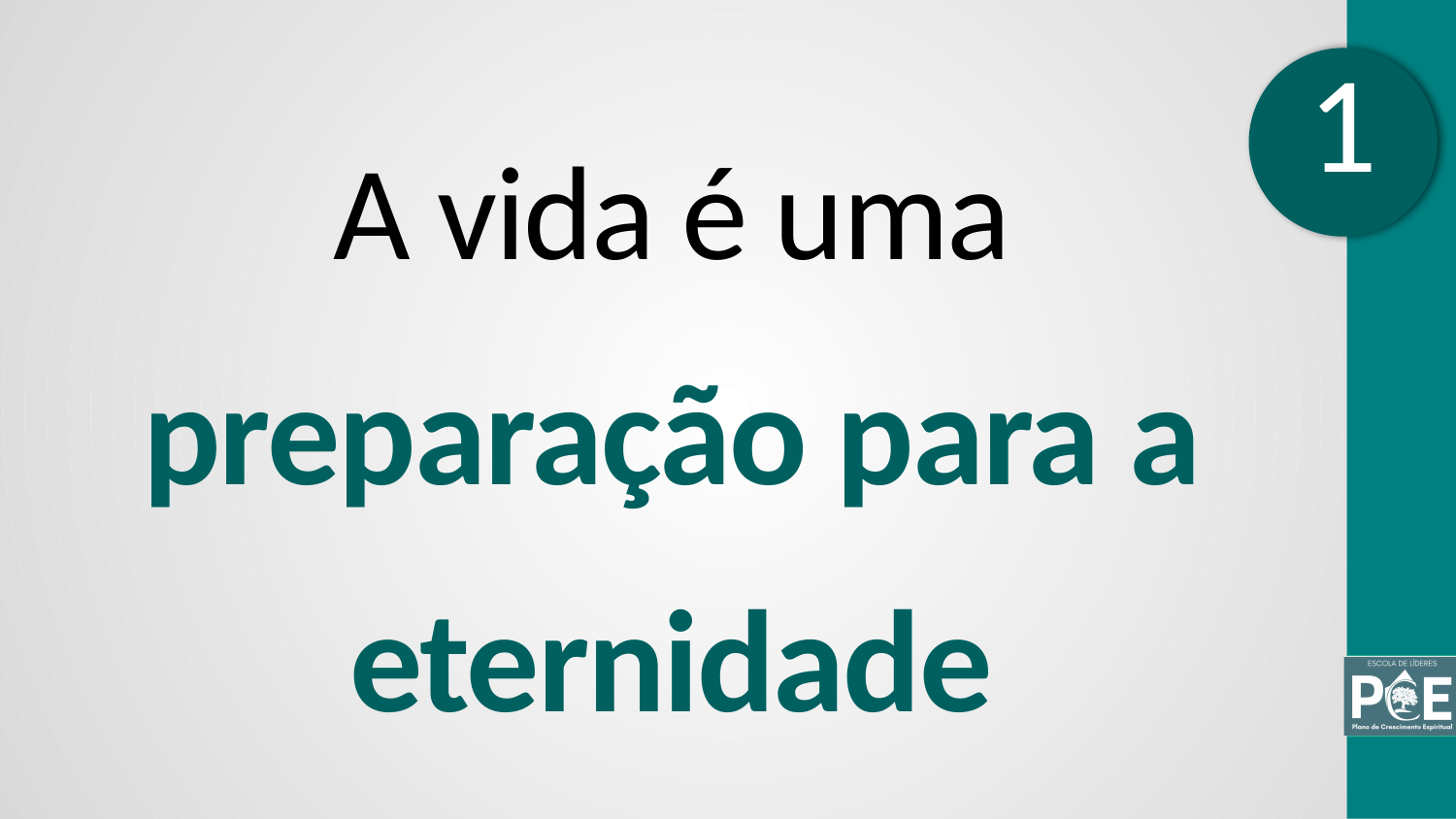

1
A vida é uma preparação para a eternidade